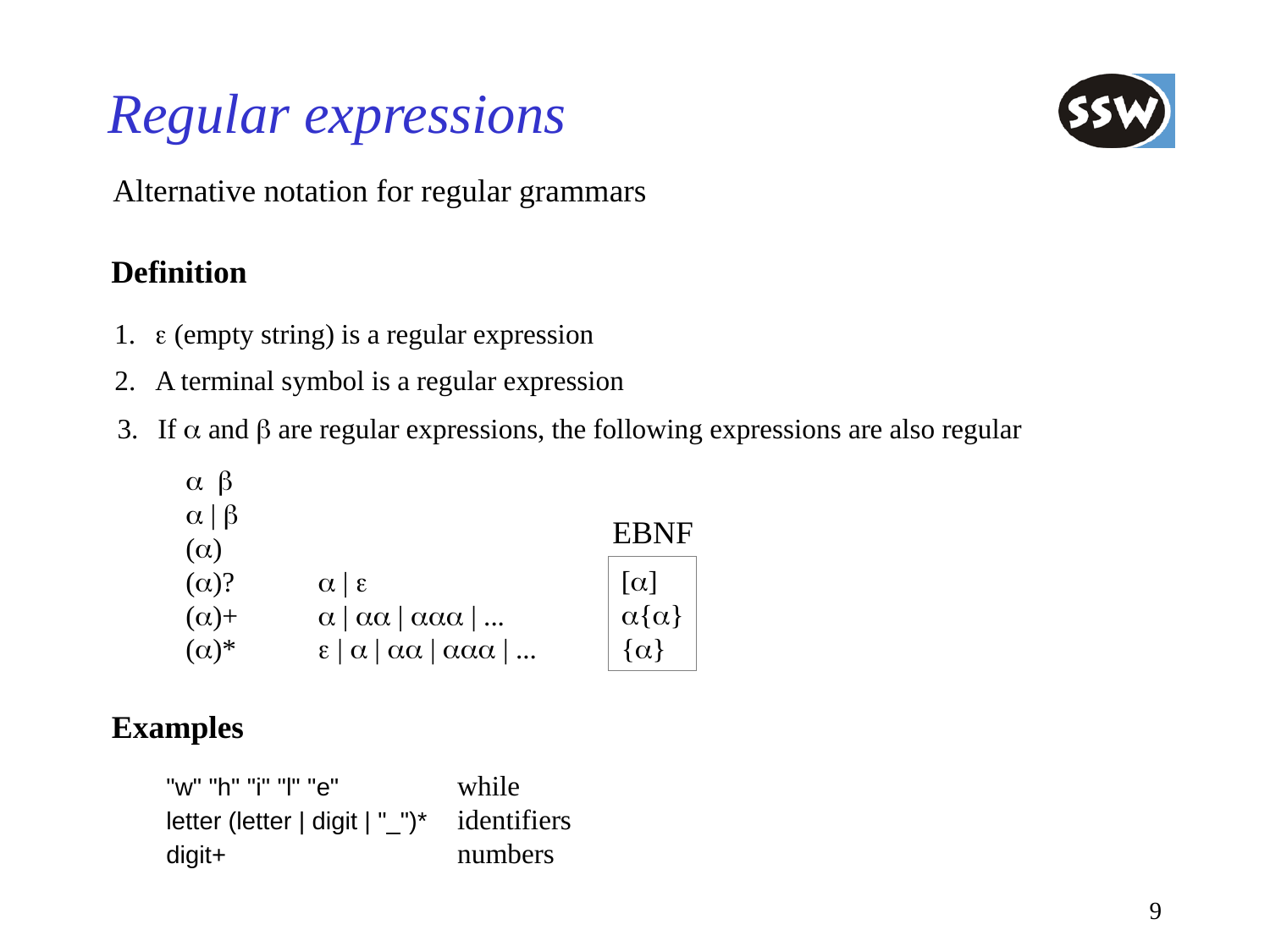

# Regular expressions
Alternative notation for regular grammars
Definition
1. 	ε (empty string) is a regular expression
2. 	A terminal symbol is a regular expression
3. 	If α and β are regular expressions, the following expressions are also regular
α β
α | β
(α)
(α)?	α | ε
(α)+	α | αα | ααα | ...
(α)*	ε | α | αα | ααα | ...
EBNF
[α]
α{α}
{α}
Examples
"w" "h" "i" "l" "e"	while
letter (letter | digit | "_")*	identifiers
digit+	numbers
9